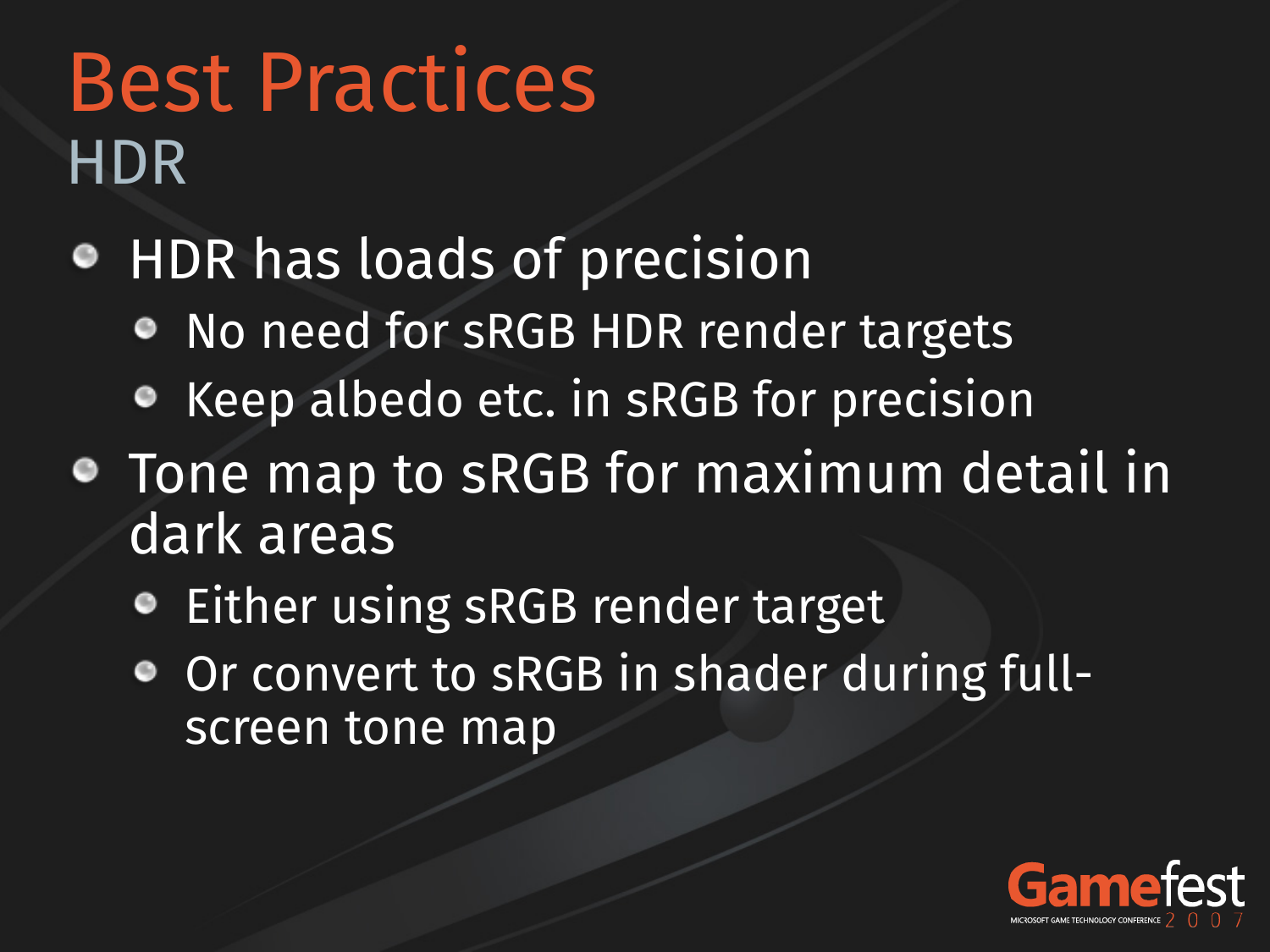

Standard Slide with subtitle
# Best Practices HDR
HDR has loads of precision
No need for sRGB HDR render targets
Keep albedo etc. in sRGB for precision
Tone map to sRGB for maximum detail in dark areas
Either using sRGB render target
Or convert to sRGB in shader during full-screen tone map